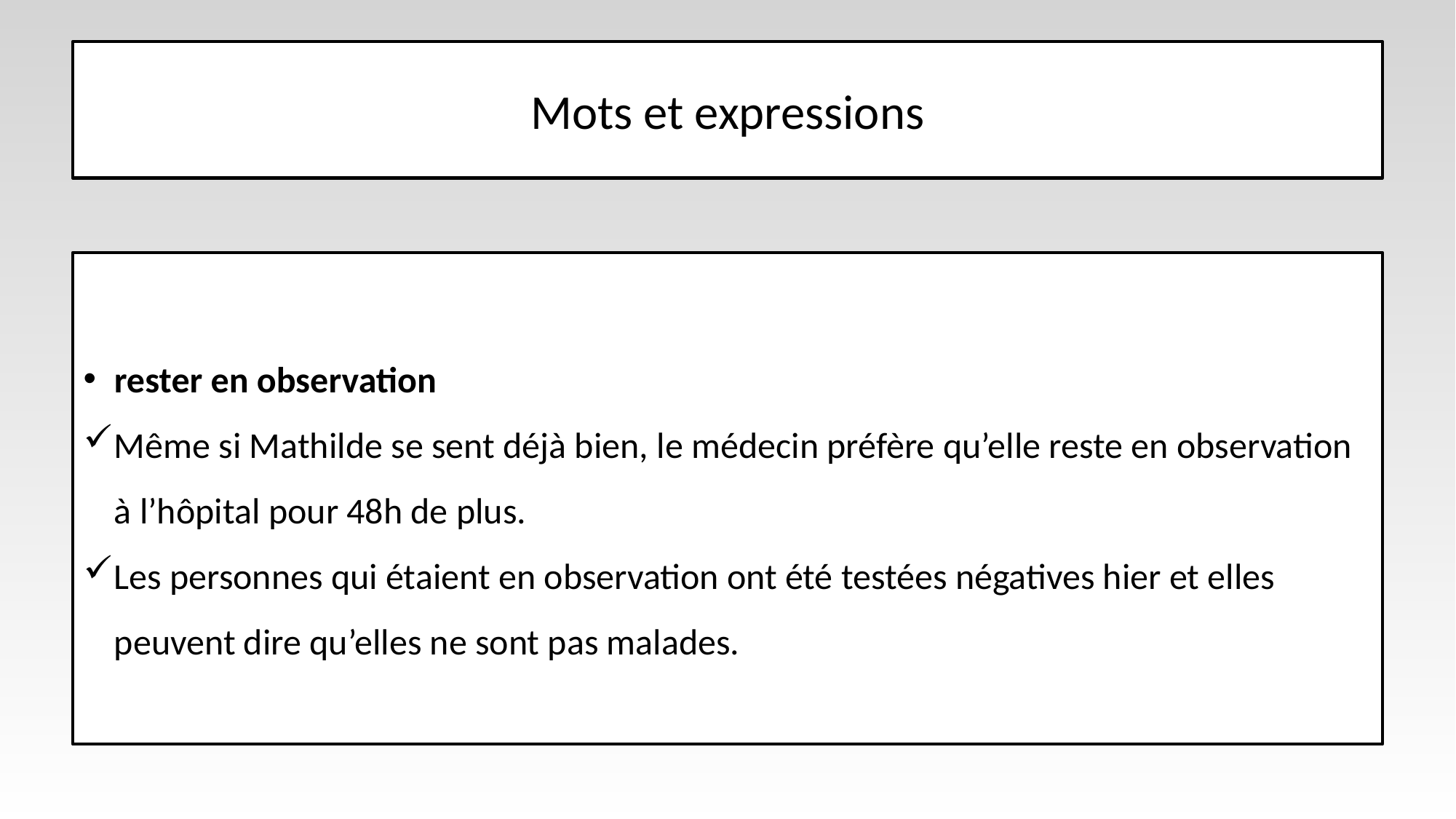

# Mots et expressions
rester en observation
Même si Mathilde se sent déjà bien, le médecin préfère qu’elle reste en observation à l’hôpital pour 48h de plus.
Les personnes qui étaient en observation ont été testées négatives hier et elles peuvent dire qu’elles ne sont pas malades.